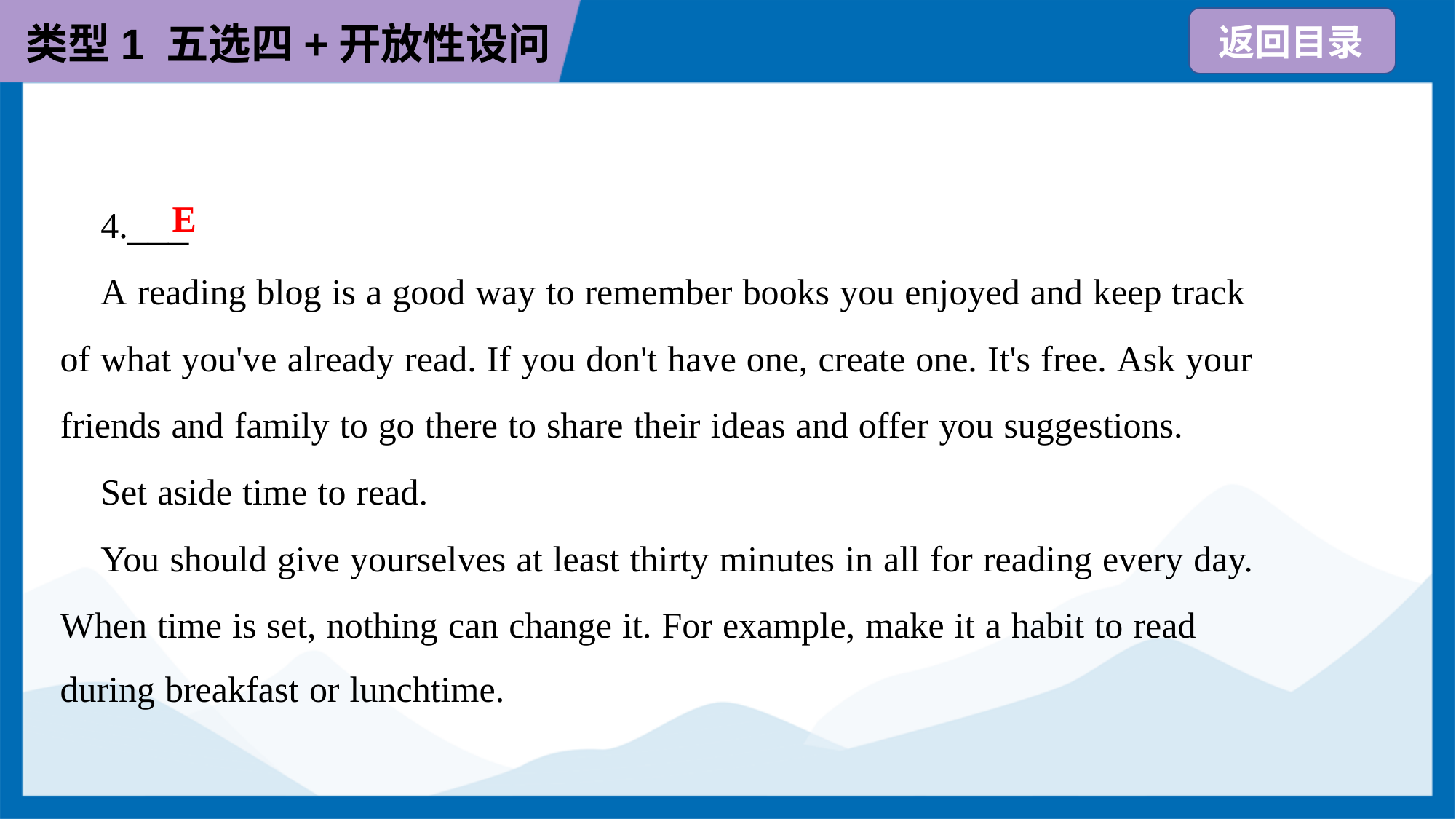

E
    4.___
    A reading blog is a good way to remember books you enjoyed and keep track
of what you've already read. If you don't have one, create one. It's free. Ask your
friends and family to go there to share their ideas and offer you suggestions.
    Set aside time to read.
    You should give yourselves at least thirty minutes in all for reading every day.
When time is set, nothing can change it. For example, make it a habit to read
during breakfast or lunchtime.